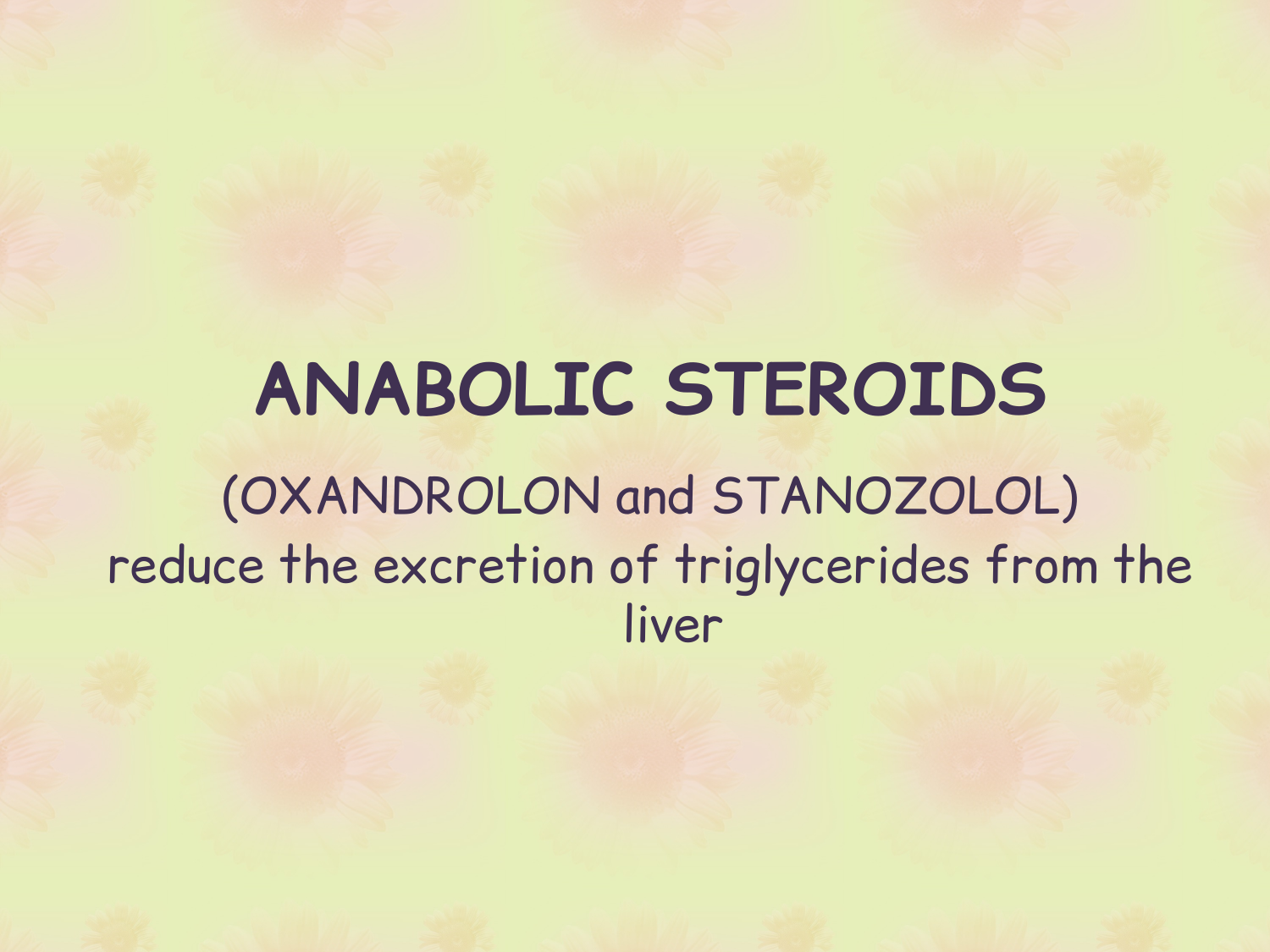

ANABOLIC STEROIDS

(OXANDROLON and STANOZOLOL)
reduce the excretion of triglycerides from the liver